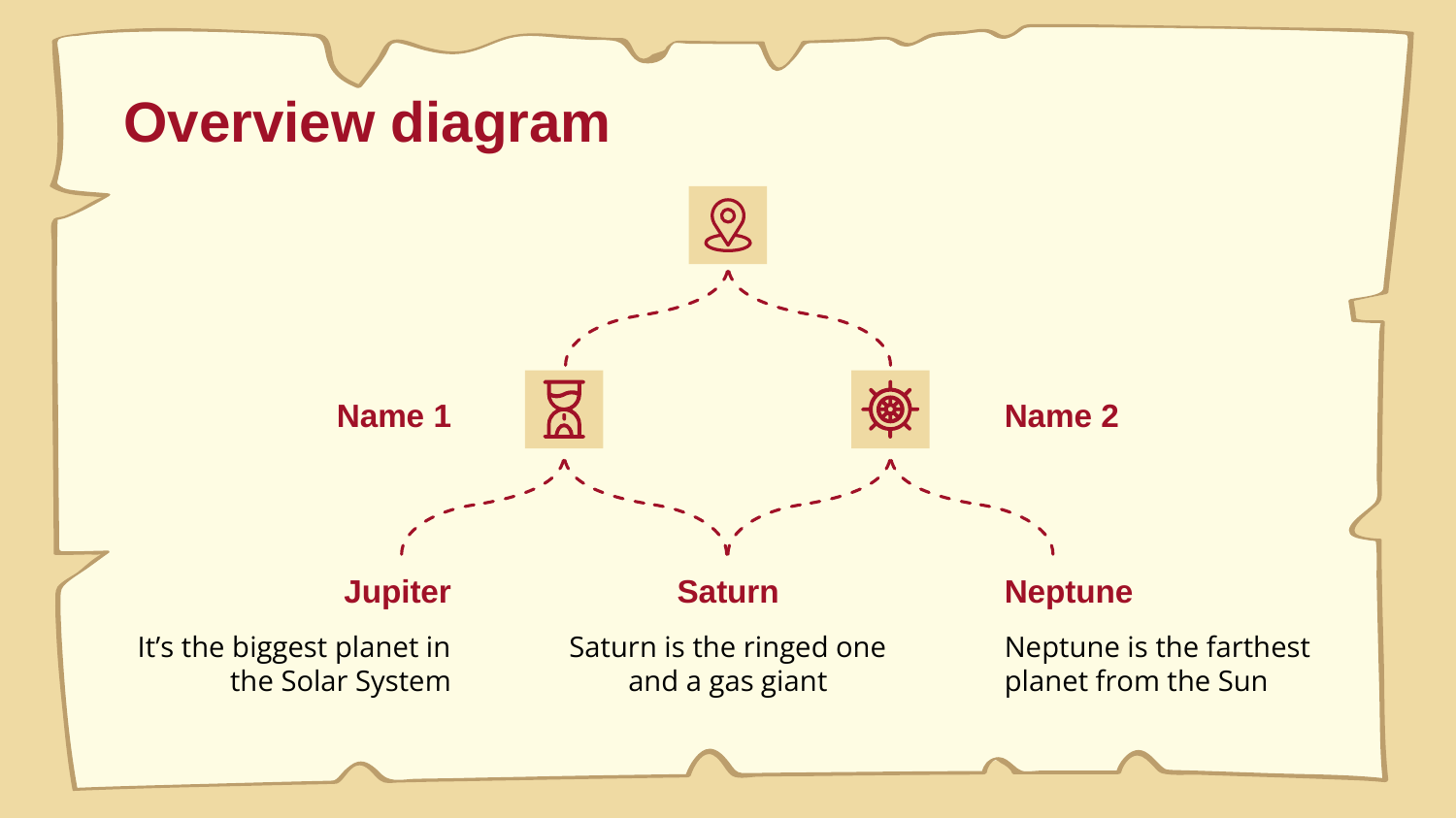

# Overview diagram

Name 1
Name 2

Jupiter
Saturn
Neptune
It’s the biggest planet in the Solar System

Saturn is the ringed one and a gas giant

Neptune is the farthest planet from the Sun